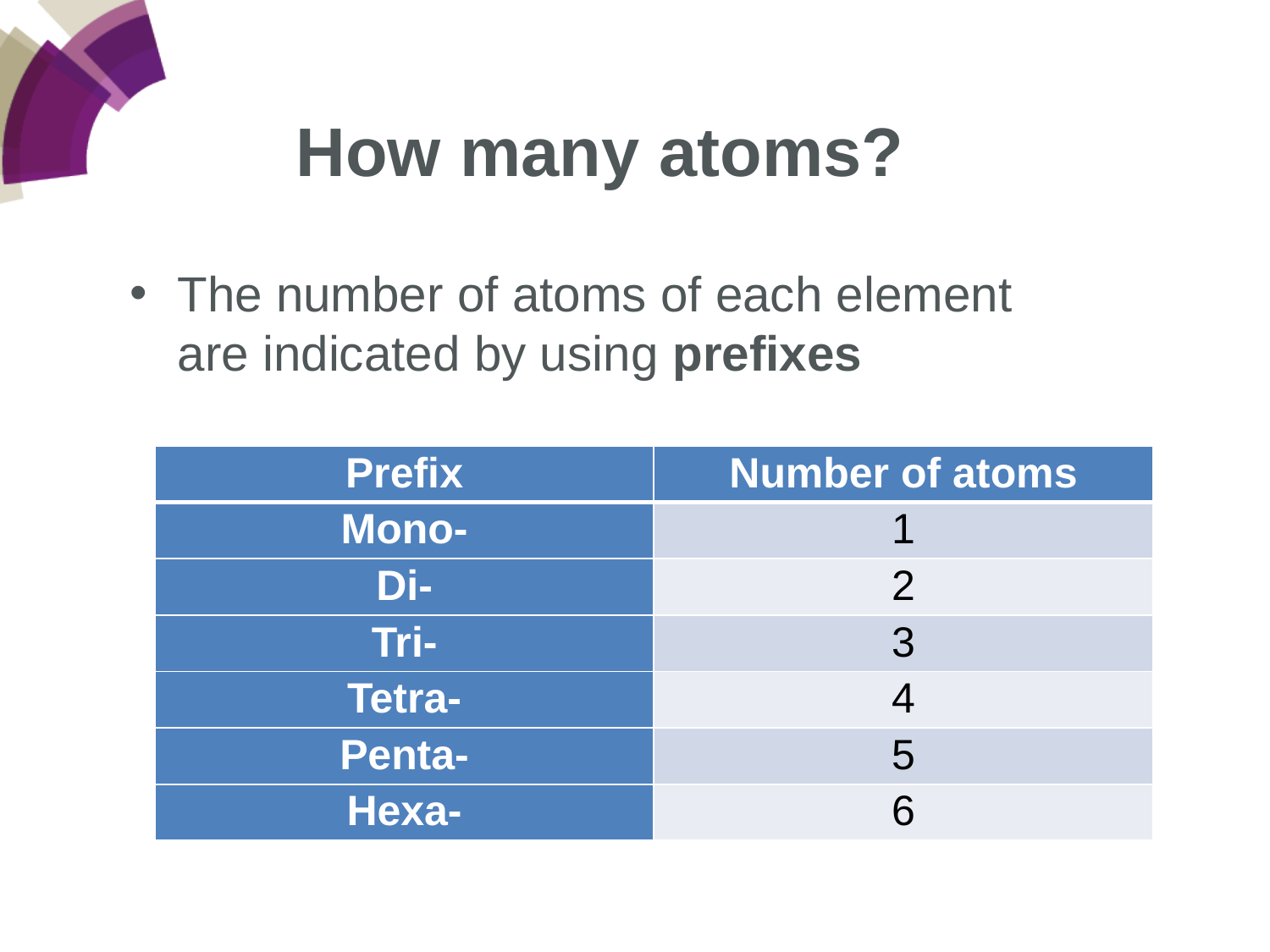

How many atoms?
The number of atoms of each element are indicated by using prefixes

| Prefix | Number of atoms |
| --- | --- |
| Mono- | 1 |
| Di- | 2 |
| Tri- | 3 |
| Tetra- | 4 |
| Penta- | 5 |
| Hexa- | 6 |